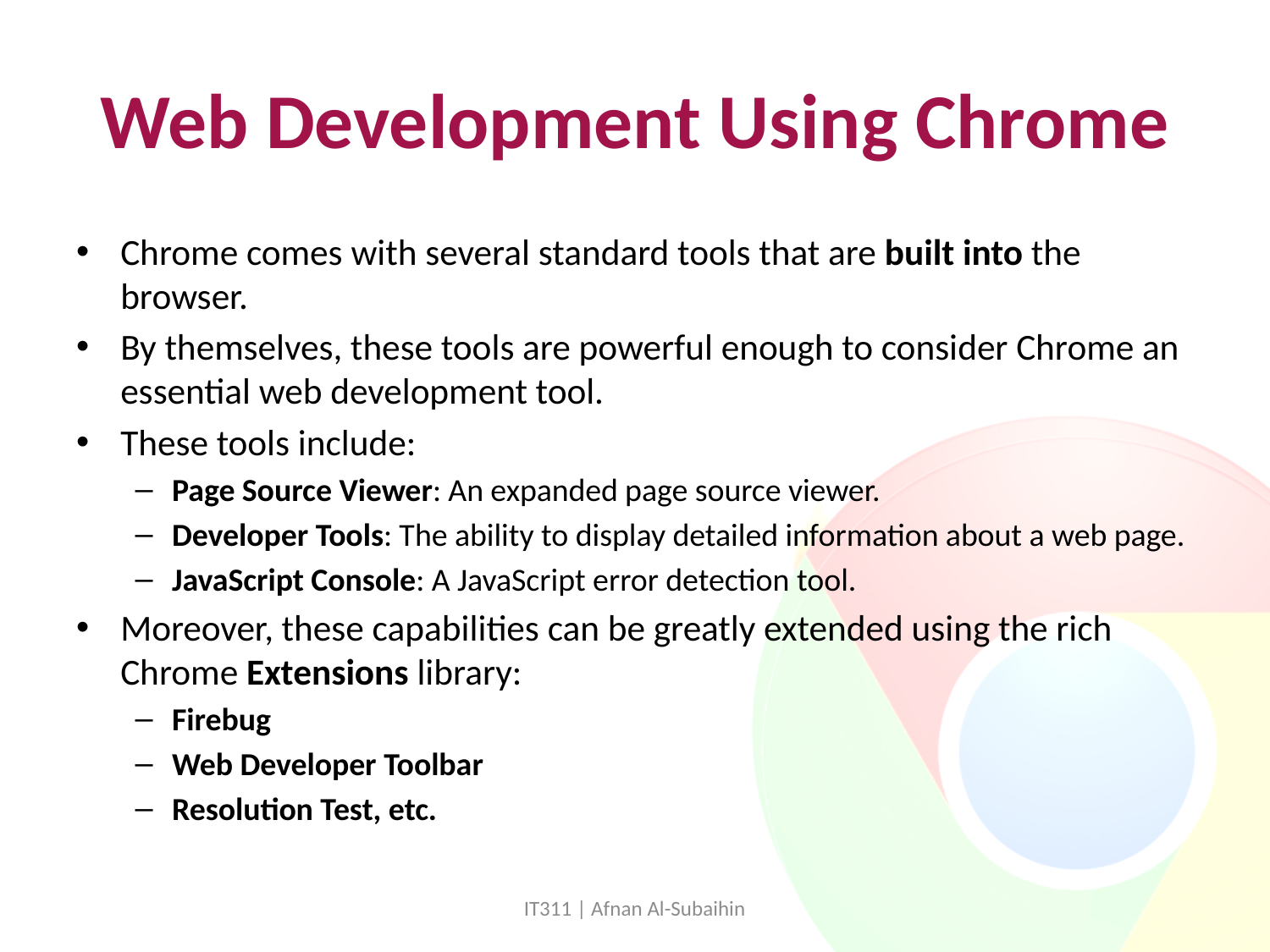

# Web Development Using Chrome
Chrome comes with several standard tools that are built into the browser.
By themselves, these tools are powerful enough to consider Chrome an essential web development tool.
These tools include:
Page Source Viewer: An expanded page source viewer.
Developer Tools: The ability to display detailed information about a web page.
JavaScript Console: A JavaScript error detection tool.
Moreover, these capabilities can be greatly extended using the rich Chrome Extensions library:
Firebug
Web Developer Toolbar
Resolution Test, etc.

IT311 | Afnan Al-Subaihin